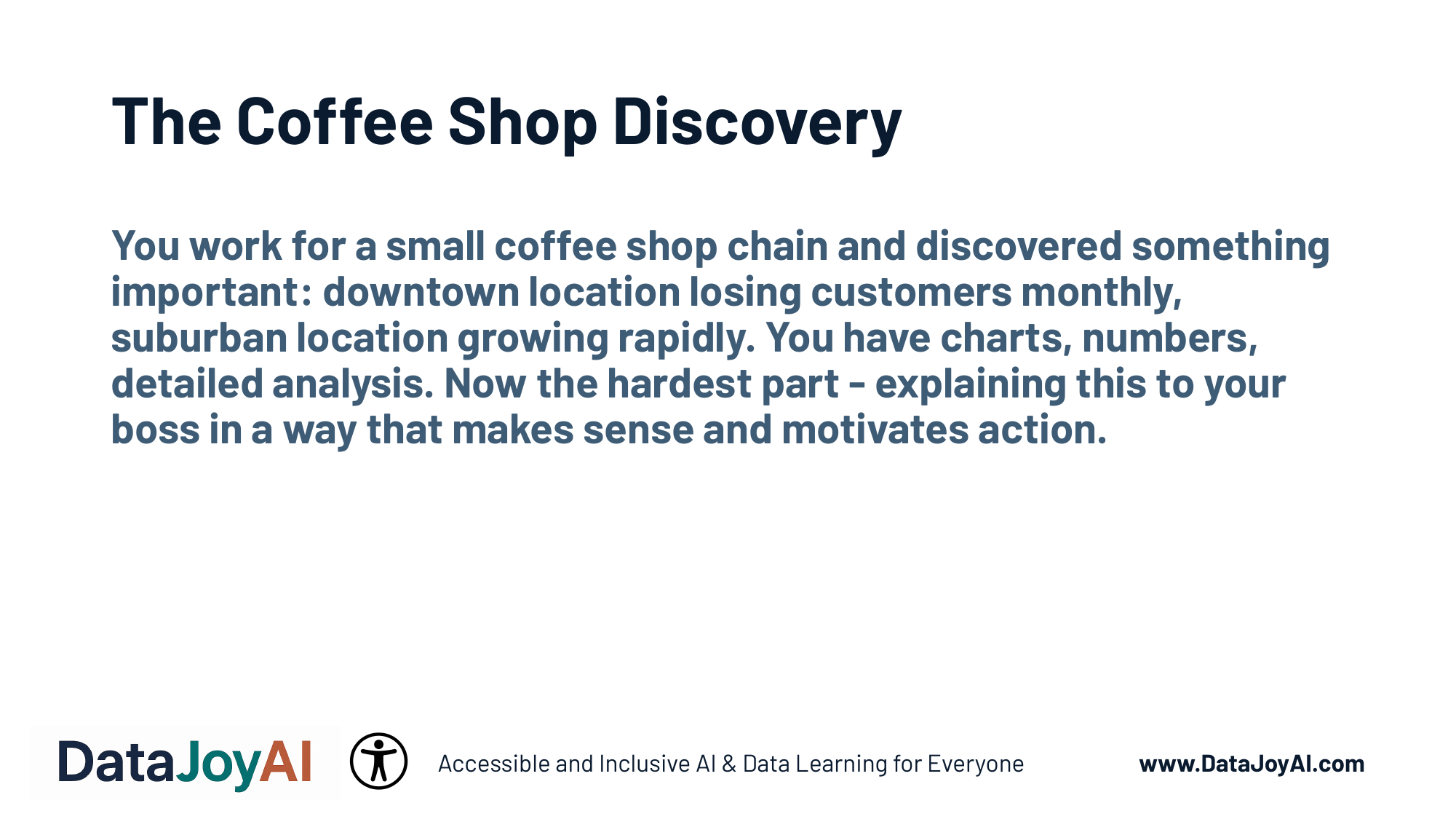

# The Coffee Shop Discovery
You work for a small coffee shop chain and discovered something important: downtown location losing customers monthly, suburban location growing rapidly. You have charts, numbers, detailed analysis. Now the hardest part - explaining this to your boss in a way that makes sense and motivates action.